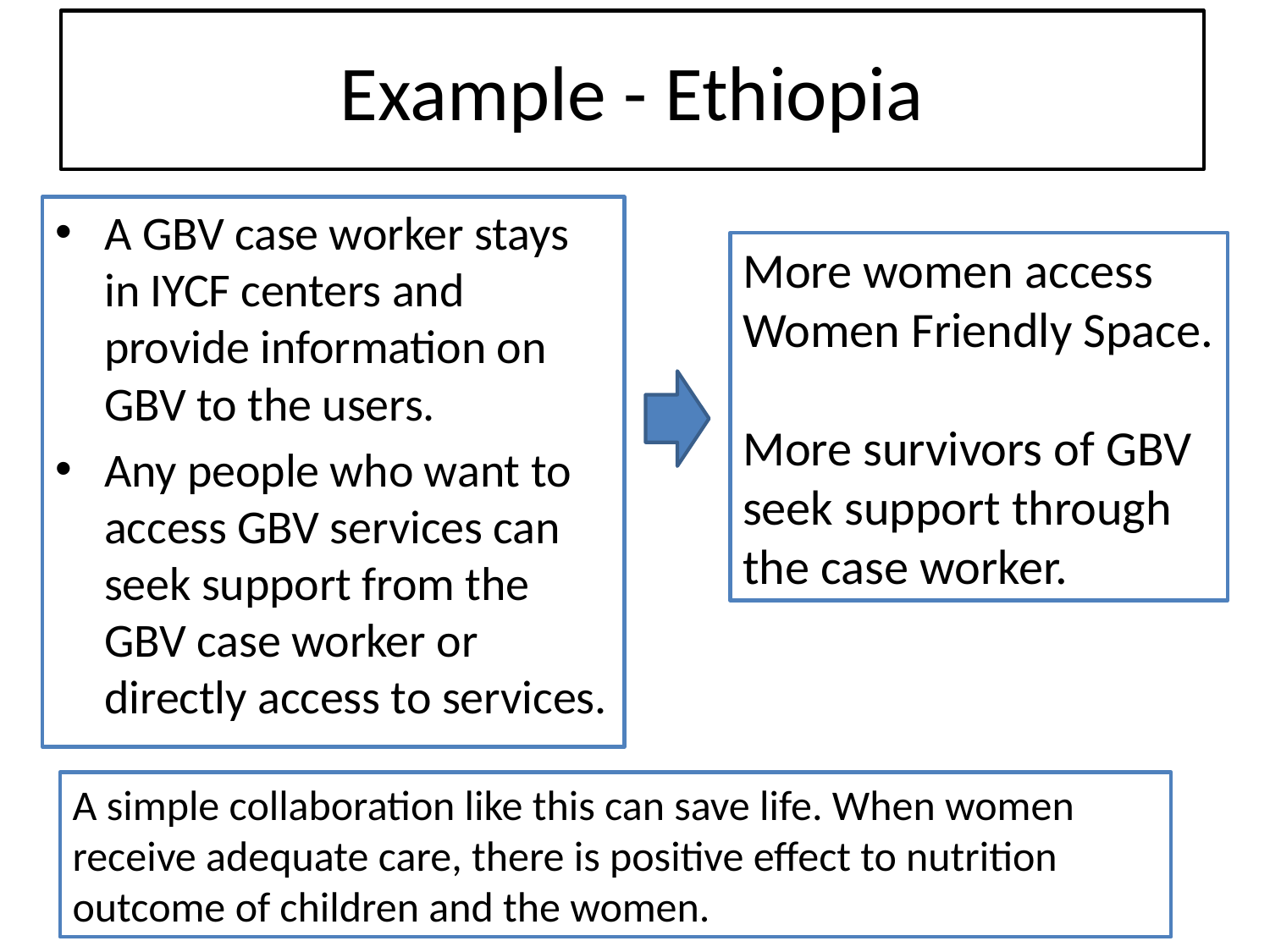

# Example - Ethiopia
A GBV case worker stays in IYCF centers and provide information on GBV to the users.
Any people who want to access GBV services can seek support from the GBV case worker or directly access to services.
More women access Women Friendly Space.

More survivors of GBV seek support through the case worker.

A simple collaboration like this can save life. When women receive adequate care, there is positive effect to nutrition outcome of children and the women.